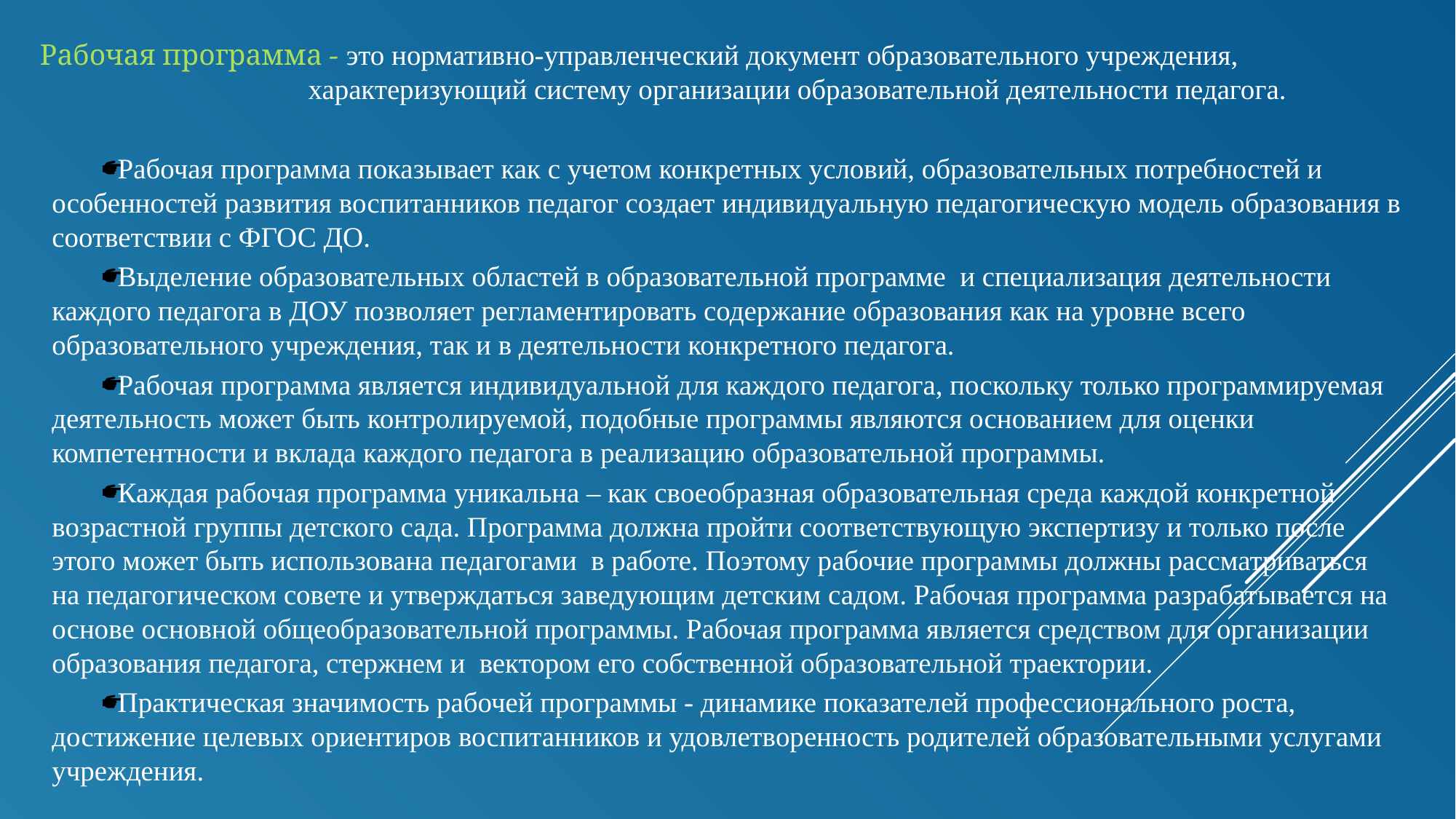

Рабочая программа - это нормативно-управленческий документ образовательного учреждения, характеризующий систему организации образовательной деятельности педагога.

Рабочая программа показывает как с учетом конкретных условий, образовательных потребностей и особенностей развития воспитанников педагог создает индивидуальную педагогическую модель образования в соответствии с ФГОС ДО.
Выделение образовательных областей в образовательной программе  и специализация деятельности каждого педагога в ДОУ позволяет регламентировать содержание образования как на уровне всего образовательного учреждения, так и в деятельности конкретного педагога.
Рабочая программа является индивидуальной для каждого педагога, поскольку только программируемая деятельность может быть контролируемой, подобные программы являются основанием для оценки компетентности и вклада каждого педагога в реализацию образовательной программы.
Каждая рабочая программа уникальна – как своеобразная образовательная среда каждой конкретной возрастной группы детского сада. Программа должна пройти соответствующую экспертизу и только после этого может быть использована педагогами  в работе. Поэтому рабочие программы должны рассматриваться на педагогическом совете и утверждаться заведующим детским садом. Рабочая программа разрабатывается на основе основной общеобразовательной программы. Рабочая программа является средством для организации образования педагога, стержнем и  вектором его собственной образовательной траектории.
Практическая значимость рабочей программы - динамике показателей профессионального роста, достижение целевых ориентиров воспитанников и удовлетворенность родителей образовательными услугами учреждения.